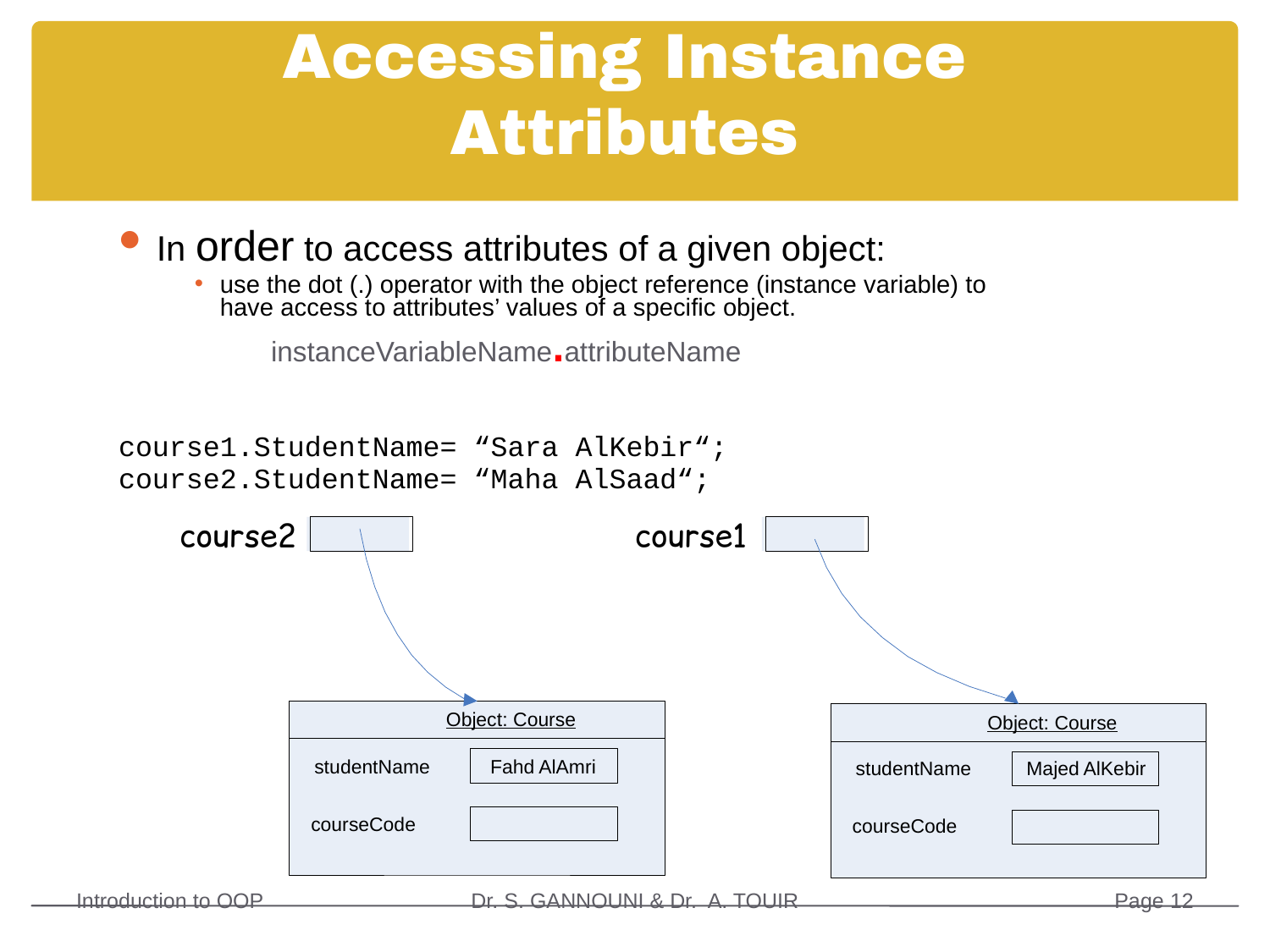

# Accessing Instance Attributes
In order to access attributes of a given object:
use the dot (.) operator with the object reference (instance variable) to have access to attributes’ values of a specific object.
instanceVariableName.attributeName

course1.StudentName= “Sara AlKebir“;
course2.StudentName= “Maha AlSaad“;

course2
course1

Object: Course

studentName
Majed AlKebir

courseCode

Object: Course

studentName
Fahd AlAmri

courseCode
Introduction to OOP
Dr. S. GANNOUNI & Dr.  A. TOUIR
Page 12